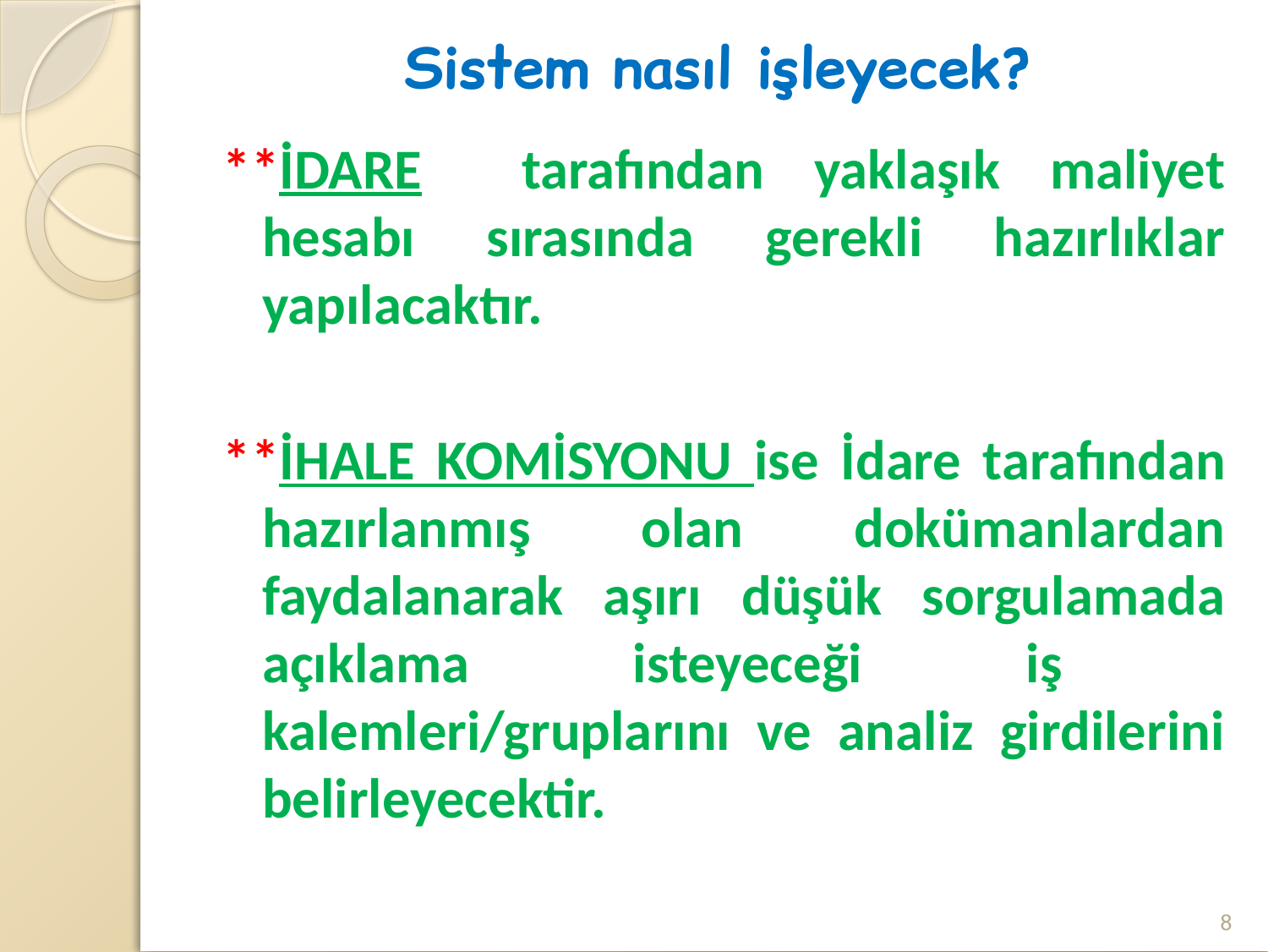

# Sistem nasıl işleyecek?
**İDARE  tarafından yaklaşık maliyet hesabı sırasında gerekli hazırlıklar yapılacaktır.

**İHALE KOMİSYONU ise İdare tarafından hazırlanmış olan dokümanlardan faydalanarak aşırı düşük sorgulamada açıklama isteyeceği iş  kalemleri/gruplarını ve analiz girdilerini belirleyecektir.
8